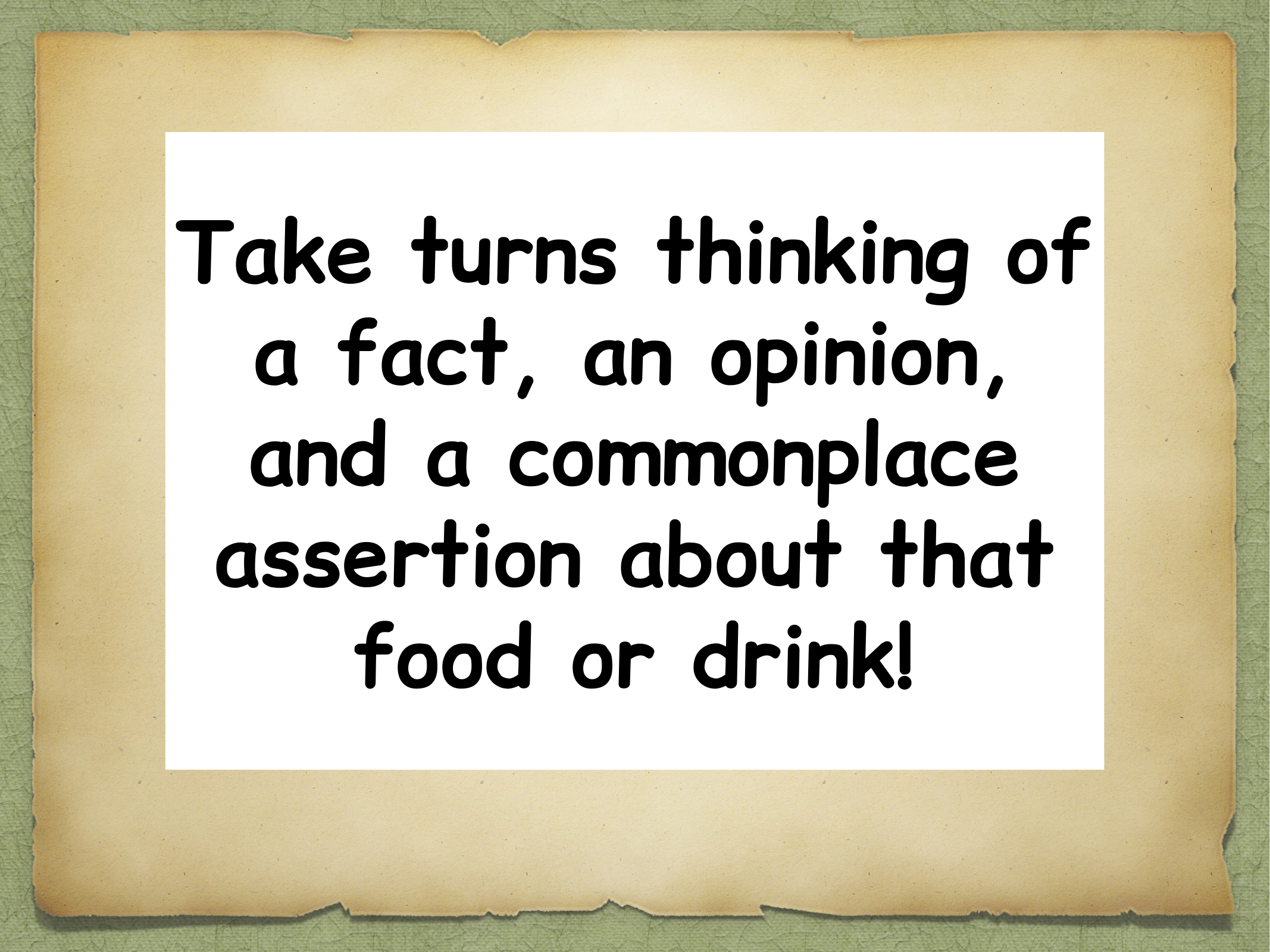

Take turns thinking of a fact, an opinion, and a commonplace assertion about that food or drink!